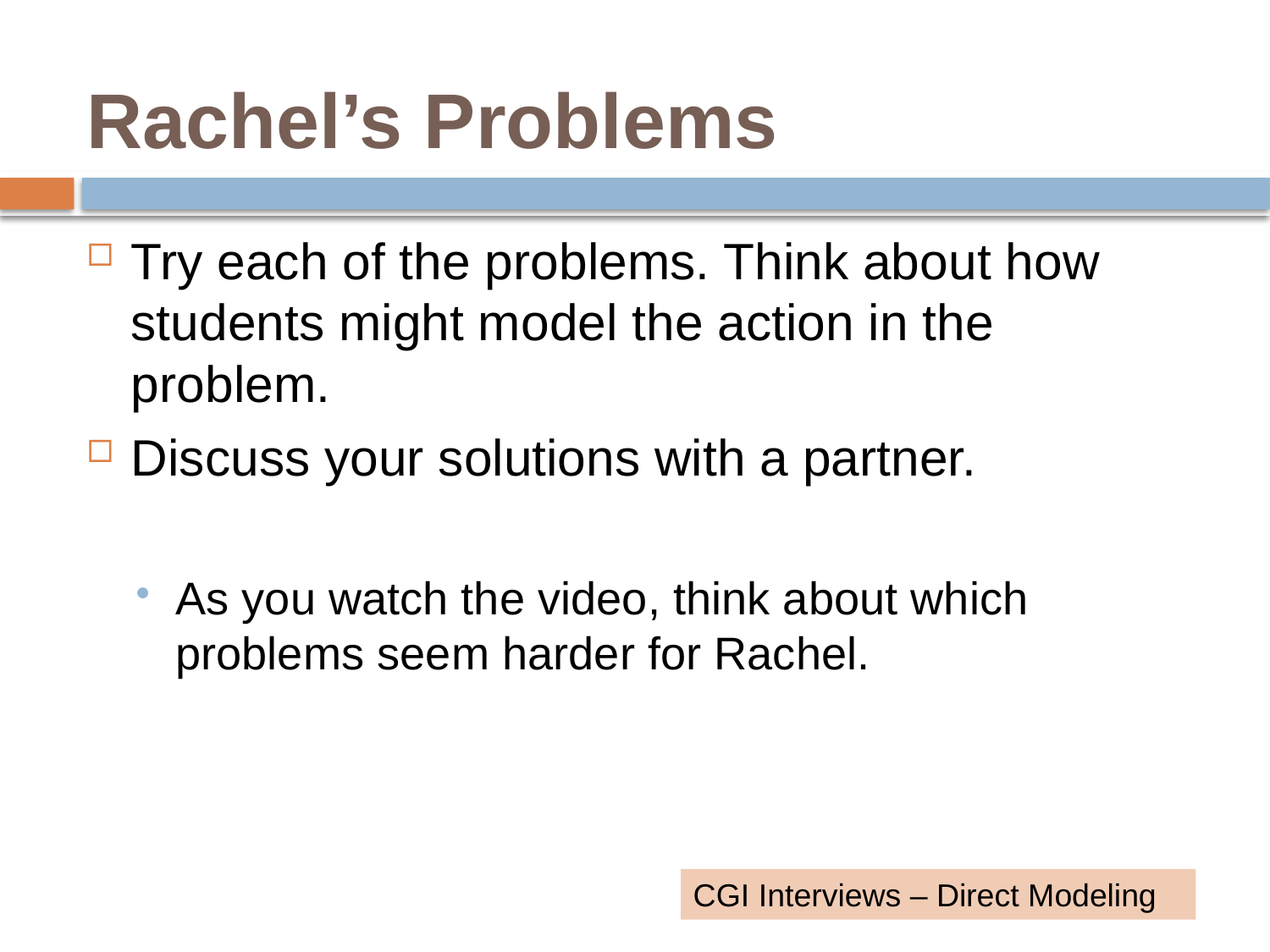

Rachel’s Problems
Try each of the problems. Think about how students might model the action in the problem.
Discuss your solutions with a partner.

As you watch the video, think about which problems seem harder for Rachel.
CGI Interviews – Direct Modeling